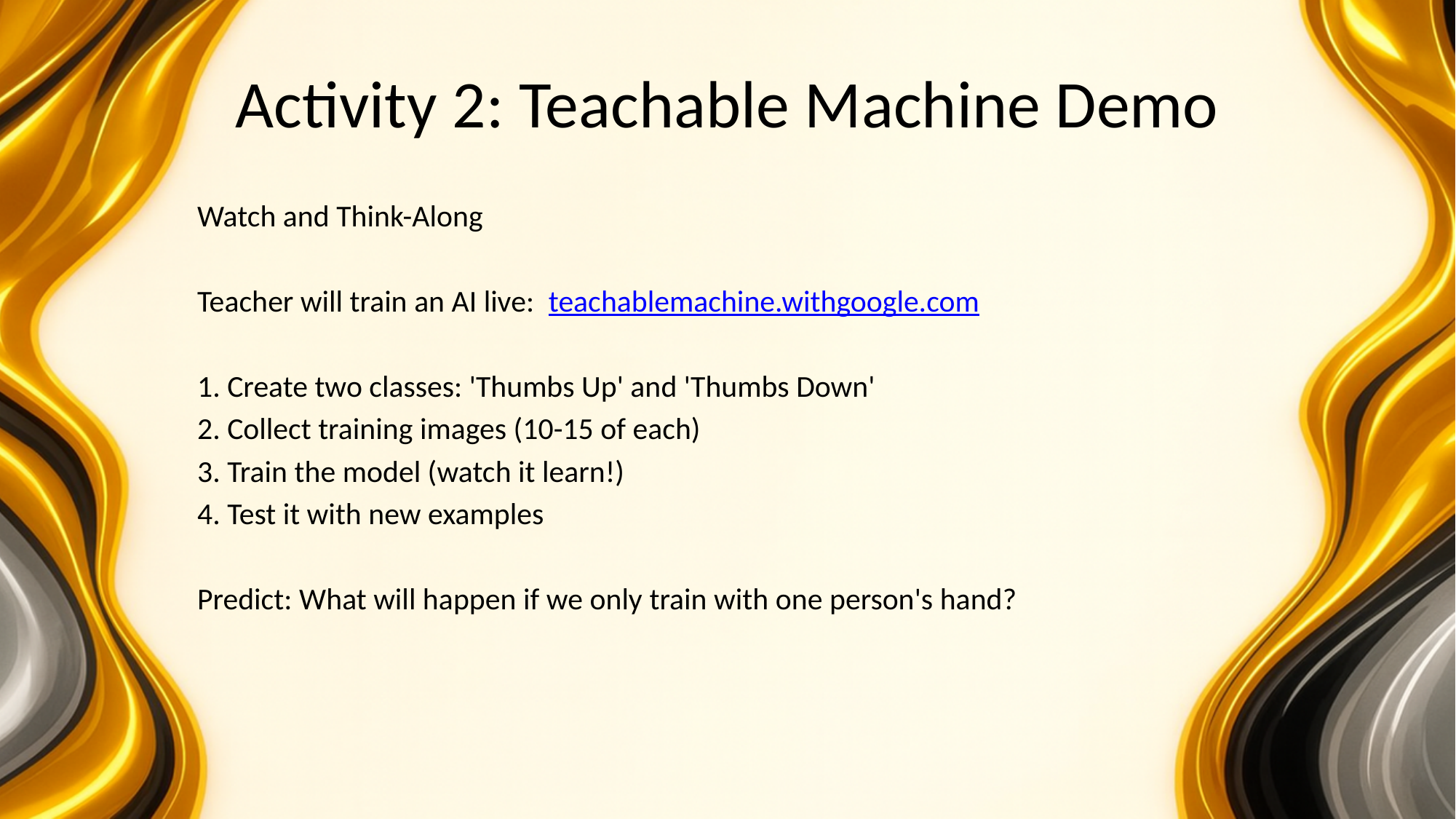

# Activity 2: Teachable Machine Demo
Watch and Think-Along

Teacher will train an AI live:  teachablemachine.withgoogle.com

1. Create two classes: 'Thumbs Up' and 'Thumbs Down'
2. Collect training images (10-15 of each)
3. Train the model (watch it learn!)
4. Test it with new examples

Predict: What will happen if we only train with one person's hand?